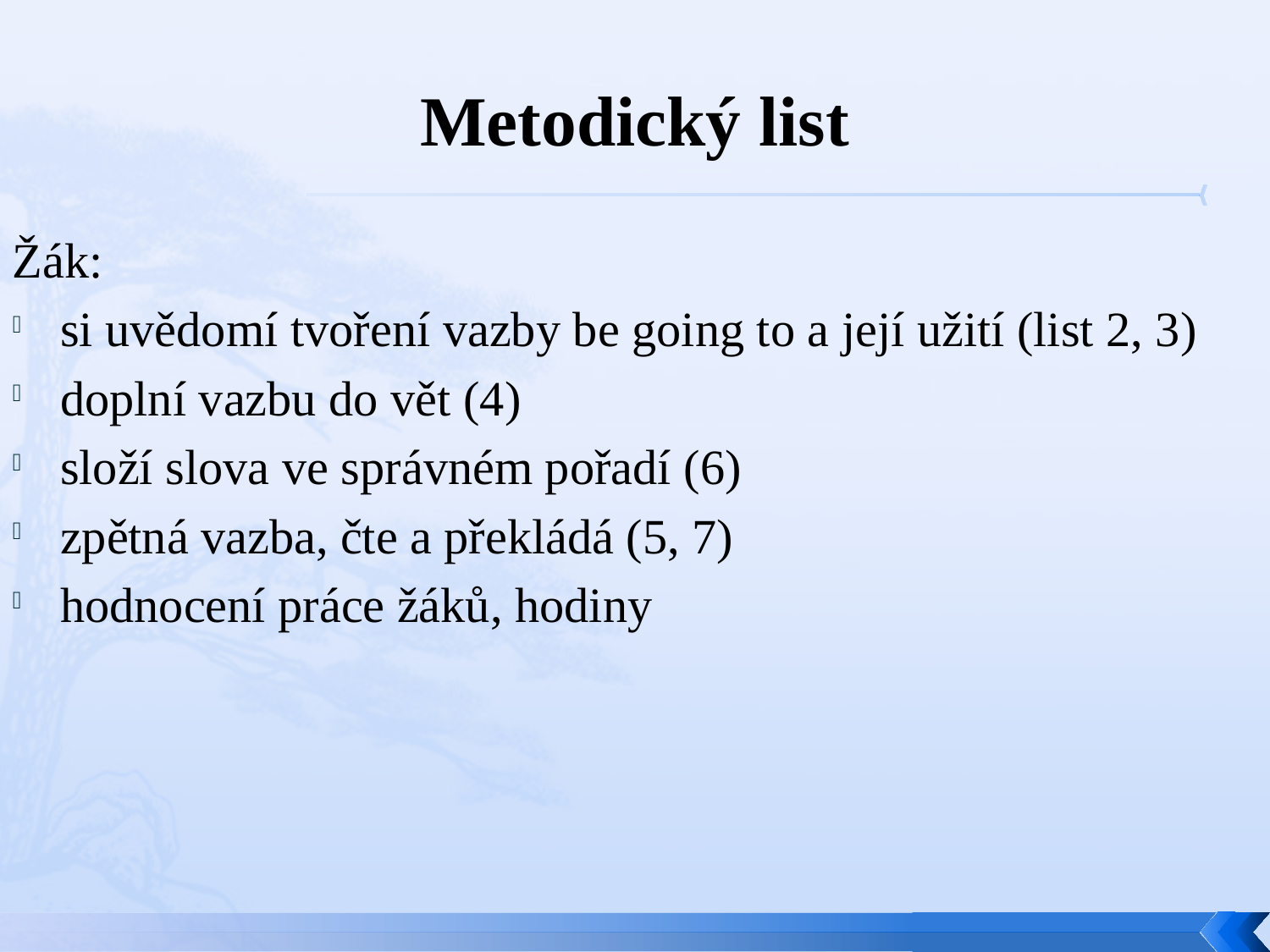

# Metodický list
Žák:
si uvědomí tvoření vazby be going to a její užití (list 2, 3)
doplní vazbu do vět (4)
složí slova ve správném pořadí (6)
zpětná vazba, čte a překládá (5, 7)
hodnocení práce žáků, hodiny